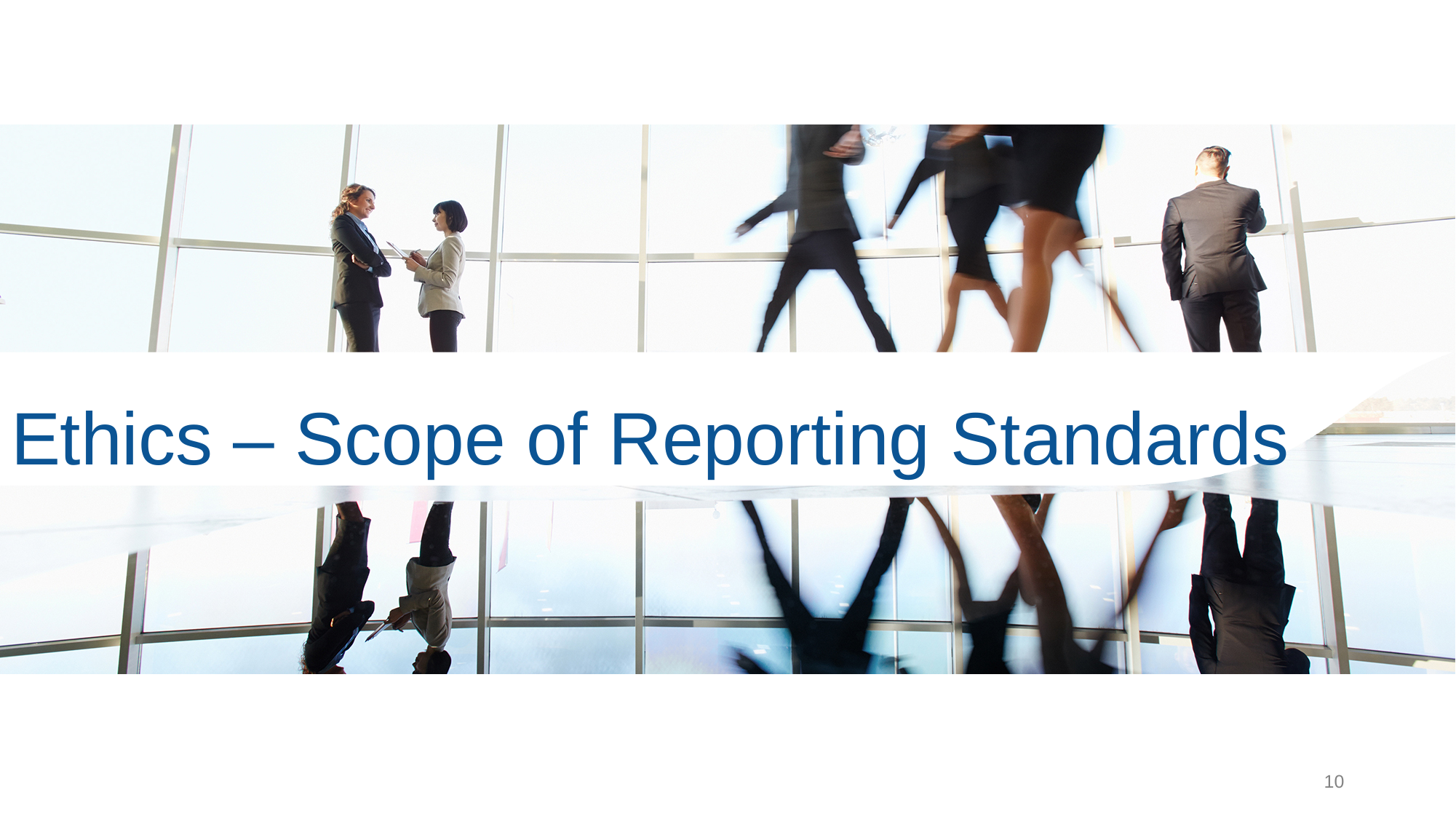

# Ethics – Scope of Reporting Standards
10